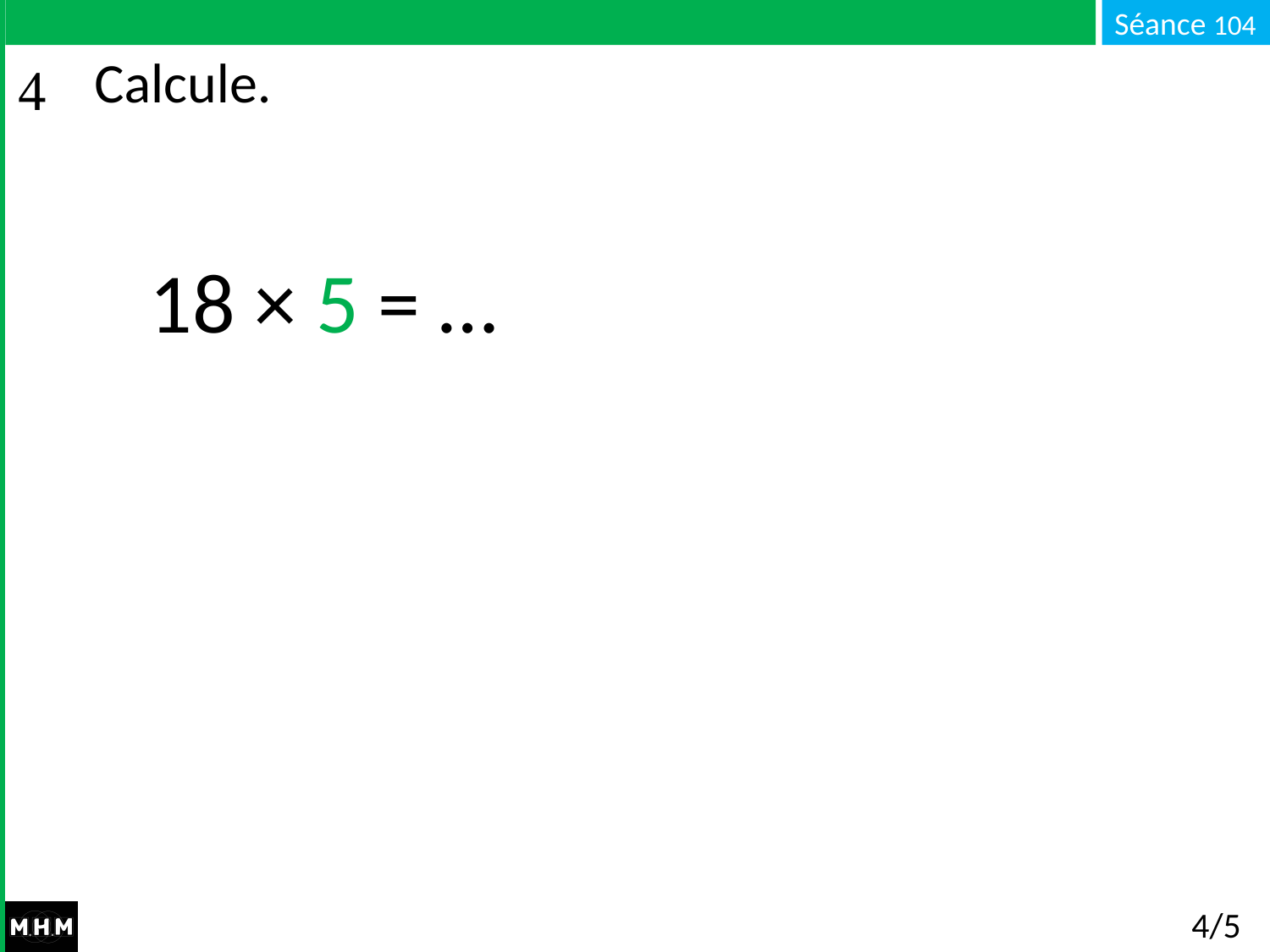

# Calcule.
18 × 5 = …
4/5